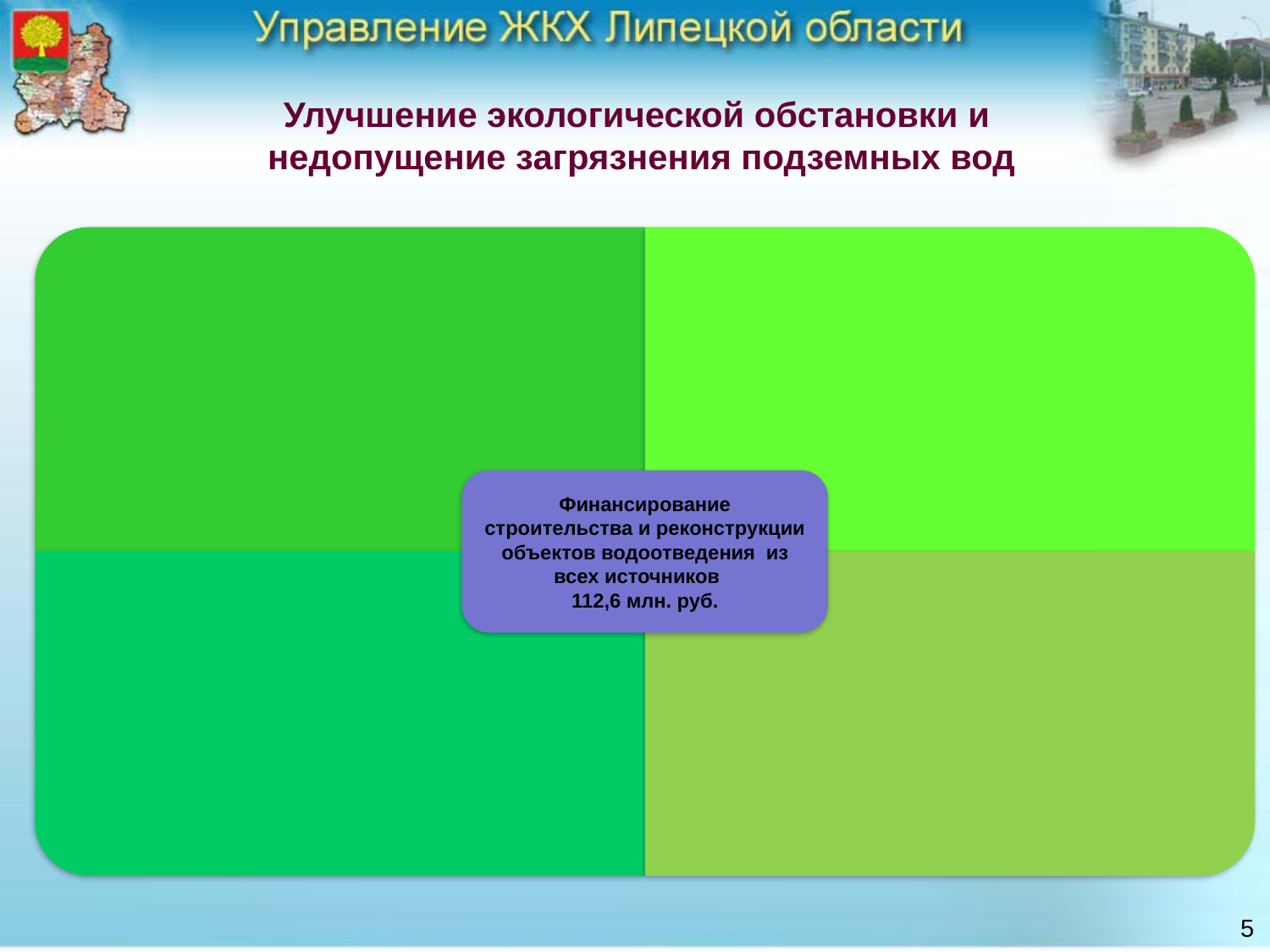

Улучшение экологической обстановки и
недопущение загрязнения подземных вод

Финансирование строительства и реконструкции объектов водоотведения  из всех источников
112,6 млн. руб.

5